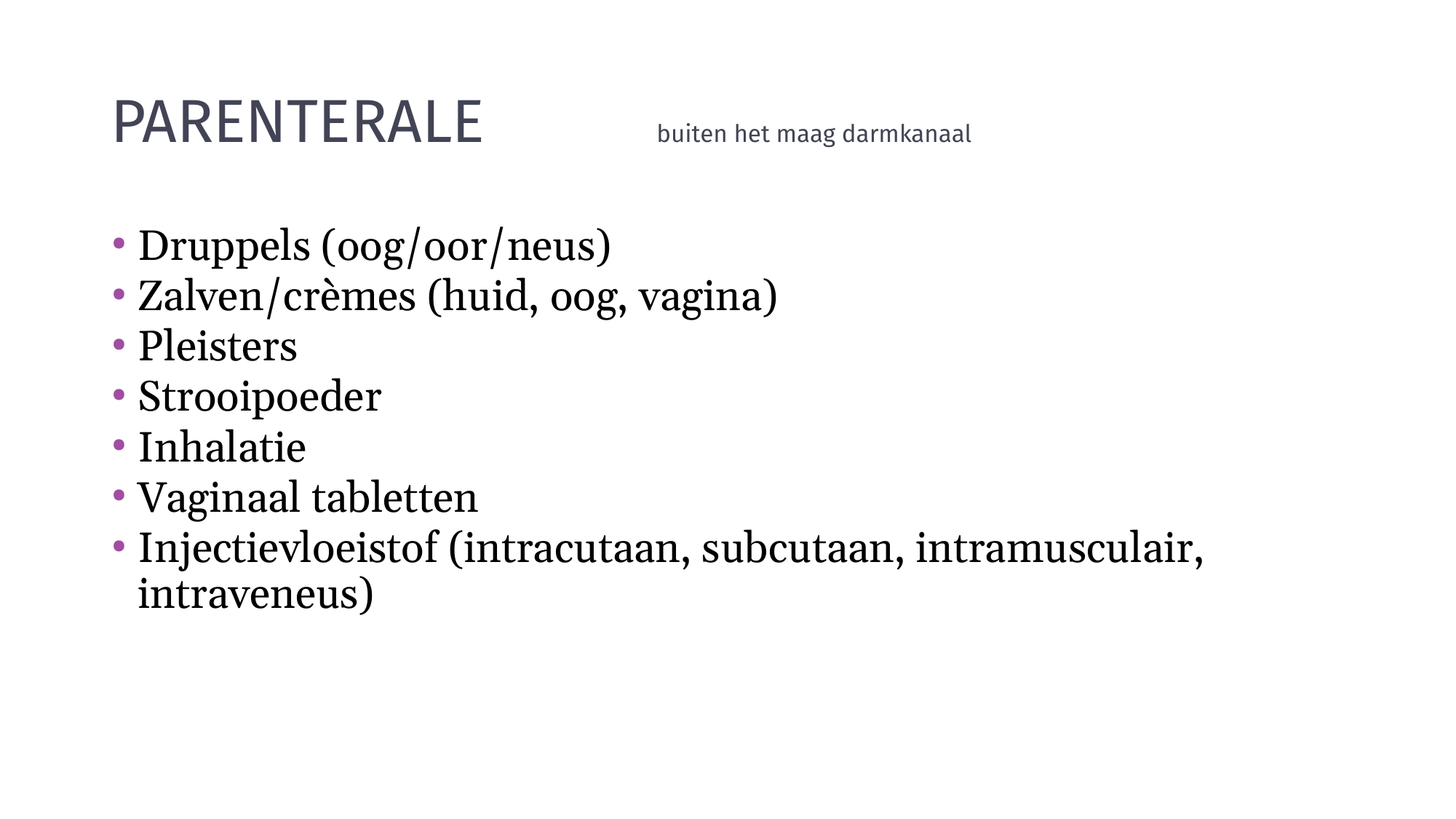

# PARENTERALE 		buiten het maag darmkanaal
Druppels (oog/oor/neus)
Zalven/crèmes (huid, oog, vagina)
Pleisters
Strooipoeder
Inhalatie
Vaginaal tabletten
Injectievloeistof (intracutaan, subcutaan, intramusculair, intraveneus)